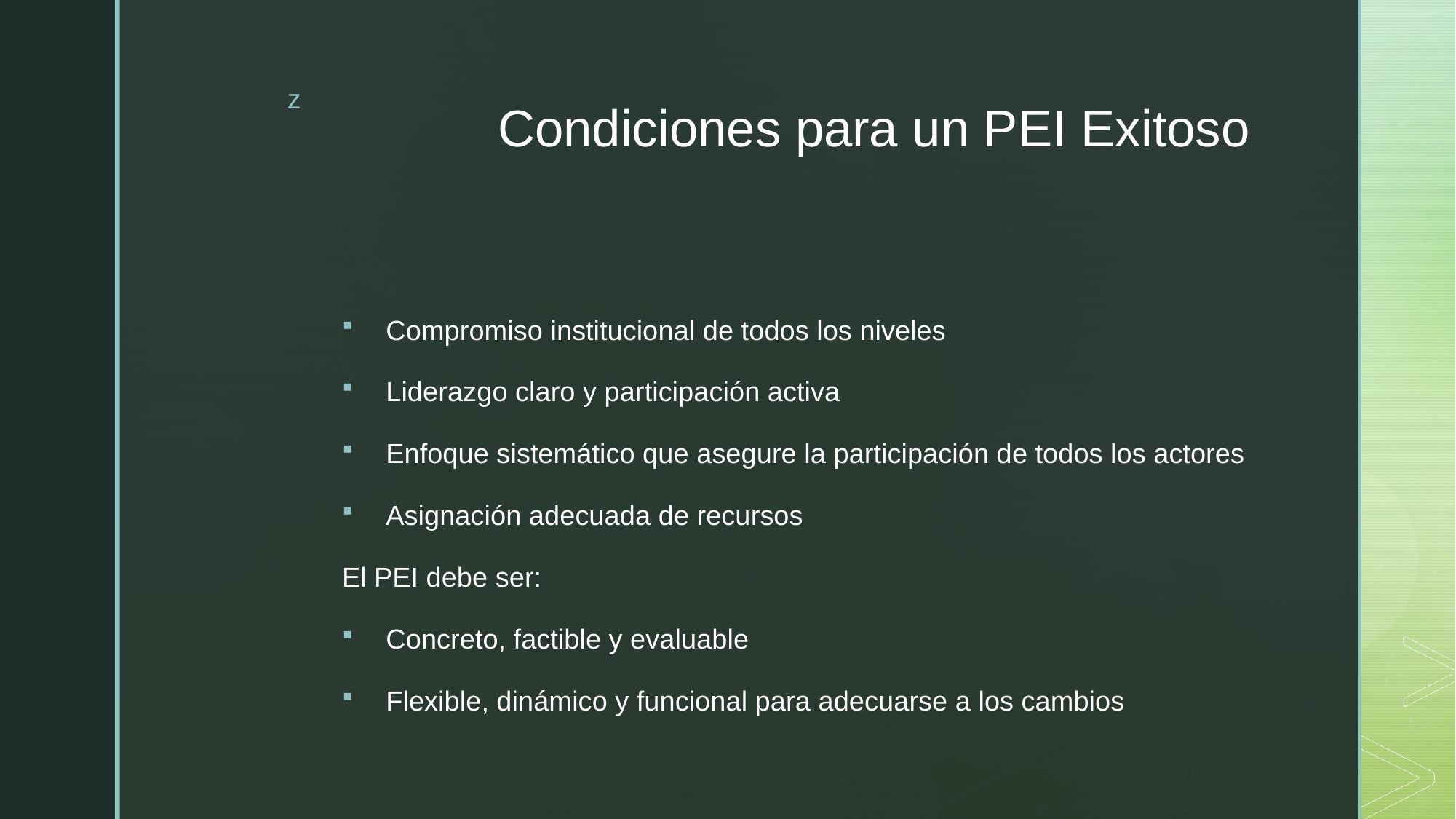

# Condiciones para un PEI Exitoso

Compromiso institucional de todos los niveles
Liderazgo claro y participación activa
Enfoque sistemático que asegure la participación de todos los actores
Asignación adecuada de recursos
El PEI debe ser:
Concreto, factible y evaluable
Flexible, dinámico y funcional para adecuarse a los cambios